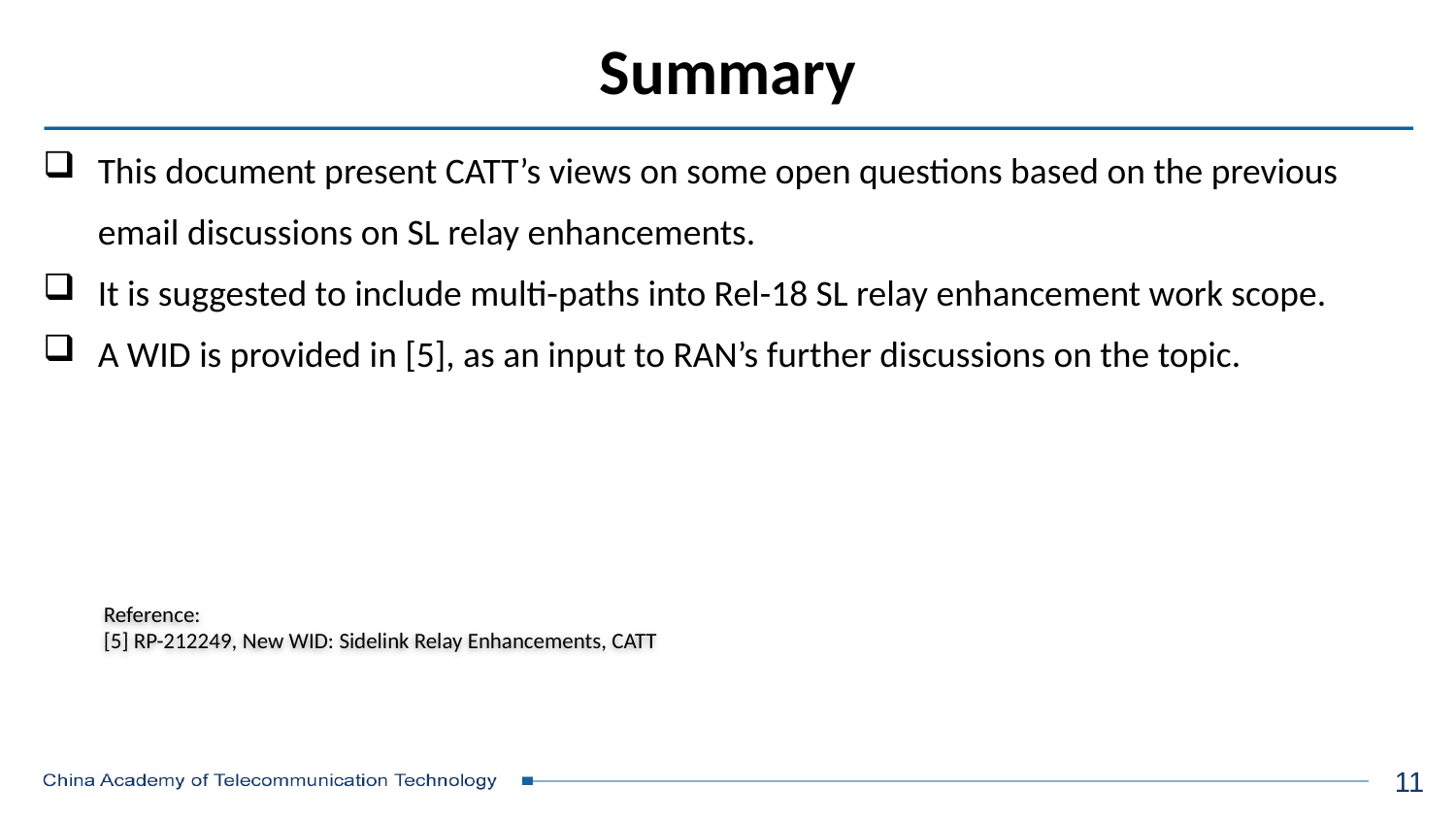

# Summary
This document present CATT’s views on some open questions based on the previous email discussions on SL relay enhancements.
It is suggested to include multi-paths into Rel-18 SL relay enhancement work scope.
A WID is provided in [5], as an input to RAN’s further discussions on the topic.
Reference:
[5] RP-212249‎, New WID: Sidelink Relay Enhancements, CATT
11